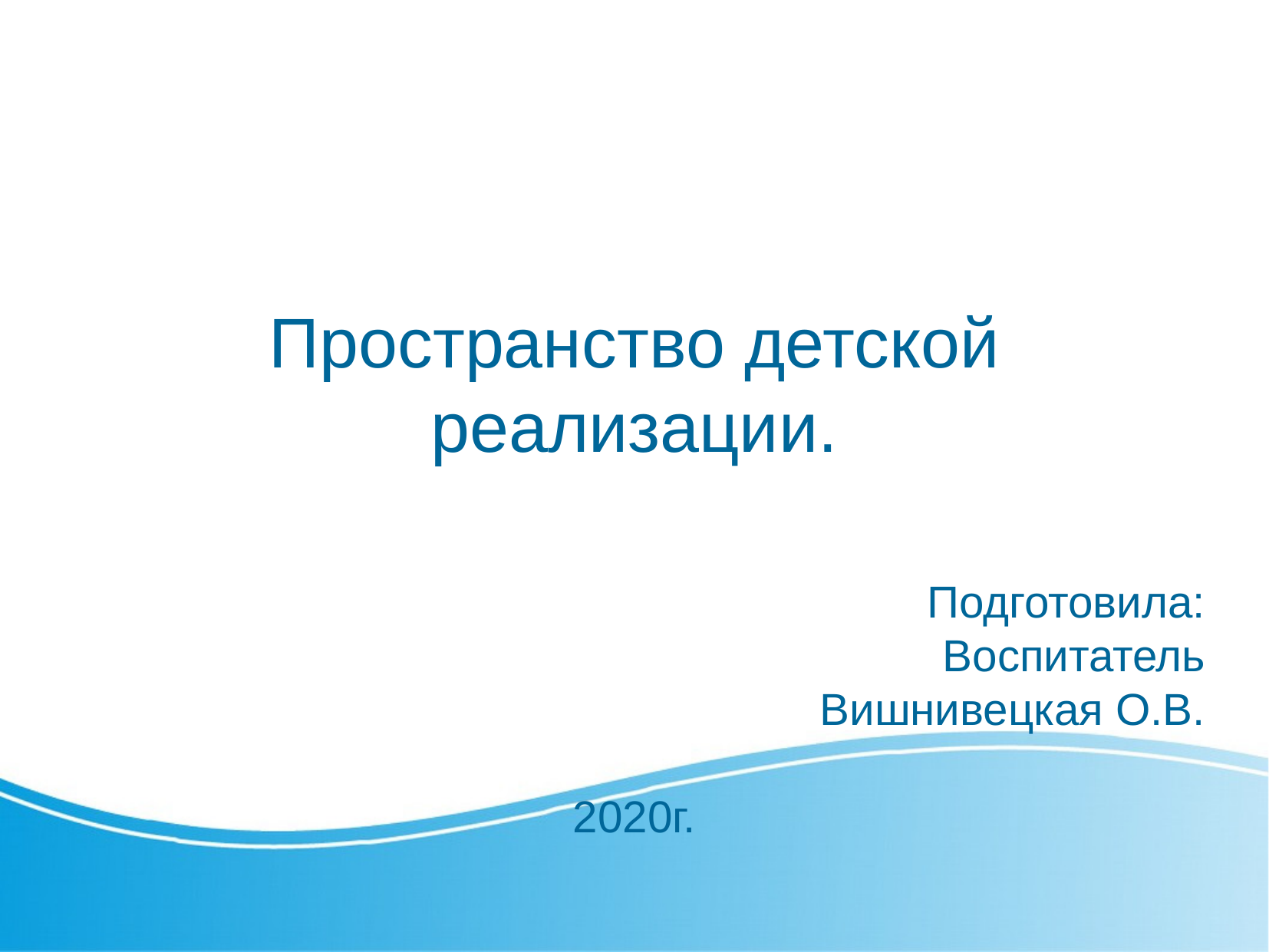

Пространство детской реализации.

Подготовила:
Воспитатель
Вишнивецкая О.В.

2020г.